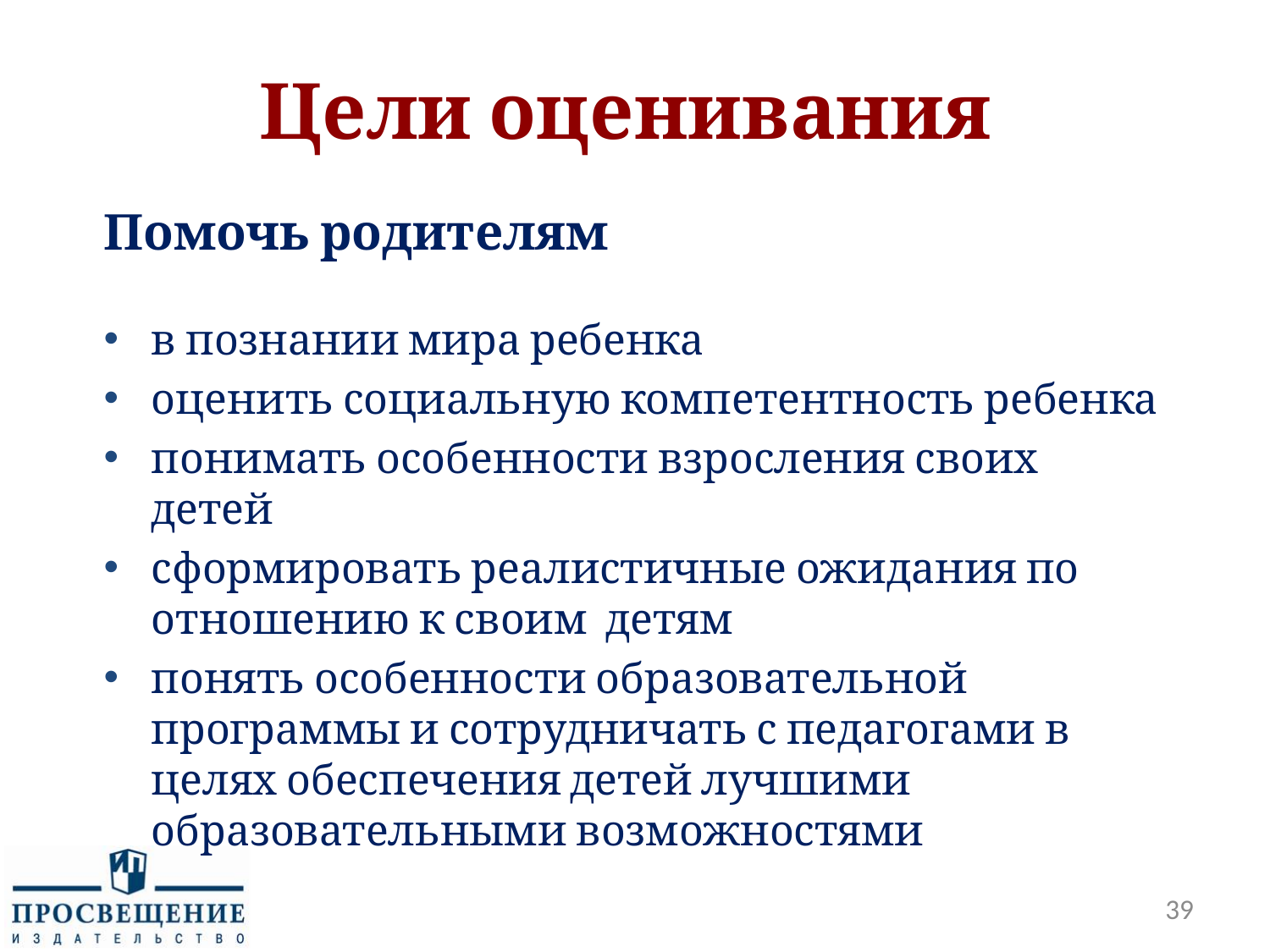

# Цели оценивания
Помочь родителям

в познании мира ребенка
оценить социальную компетентность ребенка
понимать особенности взросления своих детей
сформировать реалистичные ожидания по отношению к своим  детям
понять особенности образовательной программы и сотрудничать с педагогами в целях обеспечения детей лучшими образовательными возможностями
39